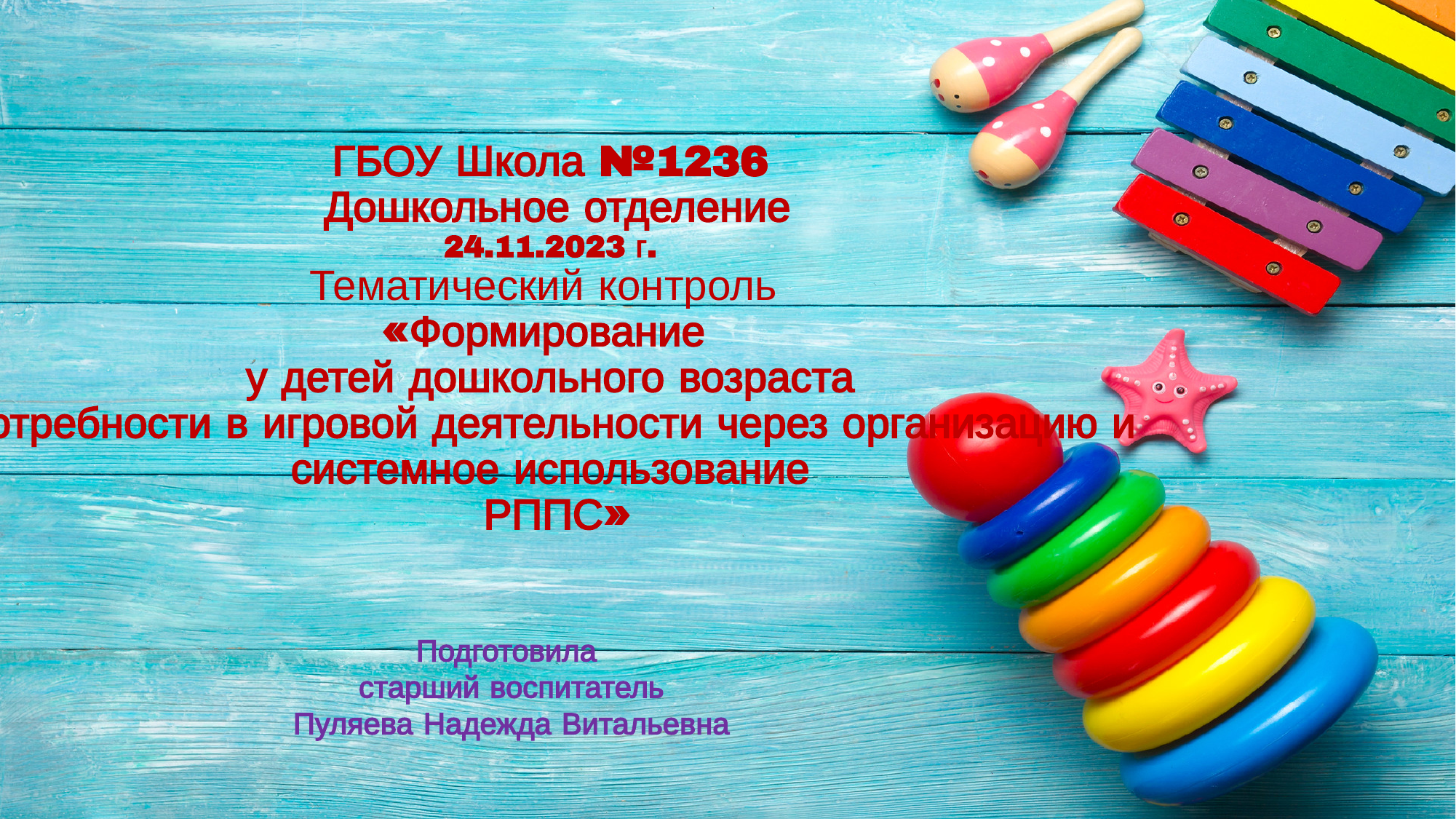

# ГБОУ Школа №1236 Дошкольное отделение 24.11.2023 г. Тематический контроль  «Формирование у детей дошкольного возраста потребности в игровой деятельности через организацию и системное использование РППС»
Подготовила
старший воспитатель
Пуляева Надежда Витальевна